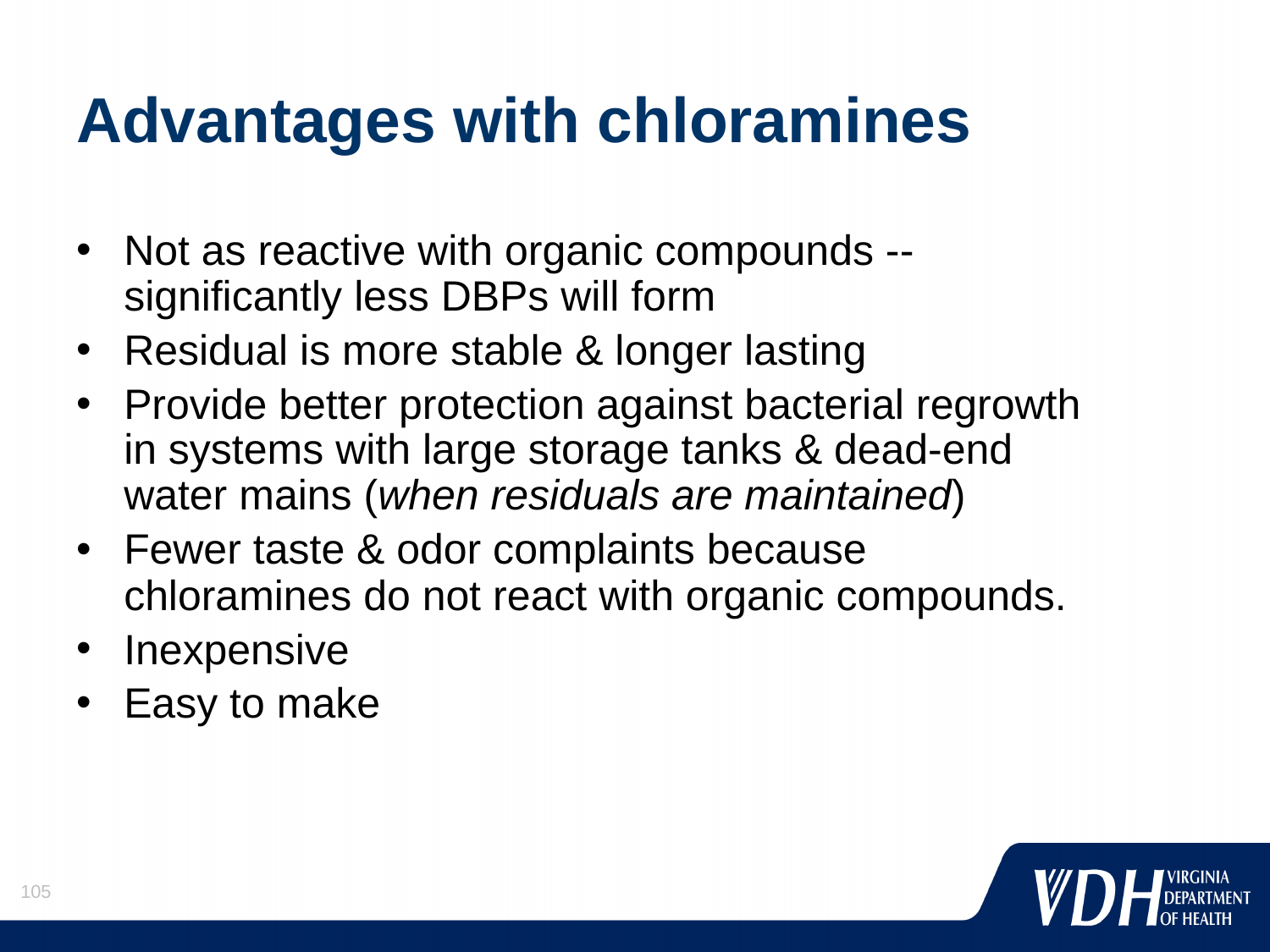

# Advantages with chloramines
Not as reactive with organic compounds -- significantly less DBPs will form
Residual is more stable & longer lasting
Provide better protection against bacterial regrowth in systems with large storage tanks & dead-end water mains (when residuals are maintained)
Fewer taste & odor complaints because chloramines do not react with organic compounds.
Inexpensive
Easy to make

105